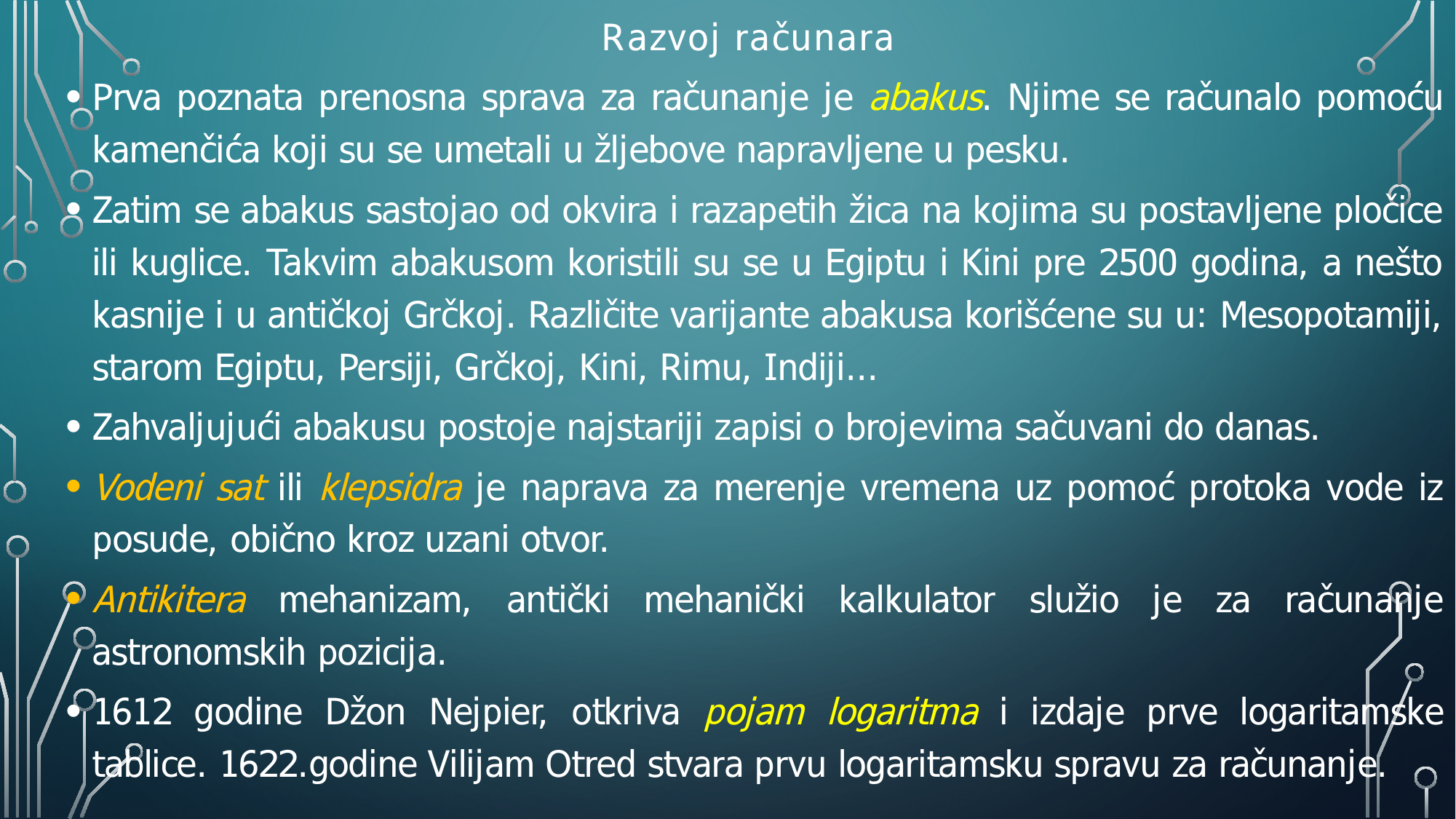

Razvoj računara
Prva poznata prenosna sprava za računanje je abakus. Njime se računalo pomoću kamenčića koji su se umetali u žljebove napravljene u pesku.
Zatim se abakus sastojao od okvira i razapetih žica na kojima su postavljene pločice ili kuglice. Takvim abakusom koristili su se u Egiptu i Kini pre 2500 godina, a nešto kasnije i u antičkoj Grčkoj. Različite varijante abakusa korišćene su u: Mesopotamiji, starom Egiptu, Persiji, Grčkoj, Kini, Rimu, Indiji...
Zahvaljujući abakusu postoje najstariji zapisi o brojevima sačuvani do danas.
Vodeni sat ili klepsidra je naprava za merenje vremena uz pomoć protoka vode iz posude, obično kroz uzani otvor.
Antikitera mehanizam, antički mehanički kalkulator služio je za računanje astronomskih pozicija.
1612 godine Džon Nejpier, otkriva pojam logaritma i izdaje prve logaritamske tablice. 1622.godine Vilijam Otred stvara prvu logaritamsku spravu za računanje.